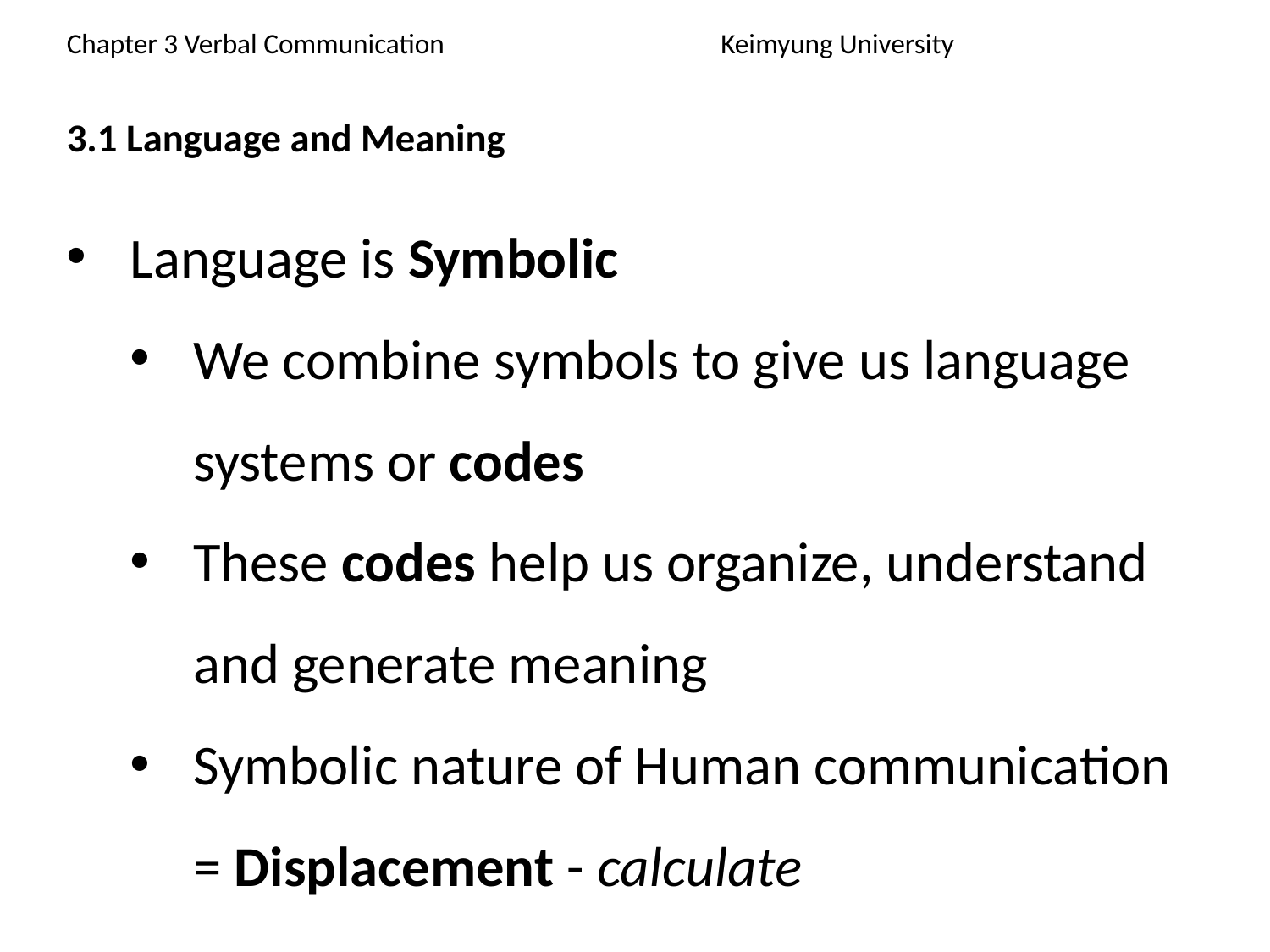

Chapter 3 Verbal Communication			   Keimyung University
3.1 Language and Meaning
Language is Symbolic
We combine symbols to give us language systems or codes
These codes help us organize, understand and generate meaning
Symbolic nature of Human communication = Displacement - calculate